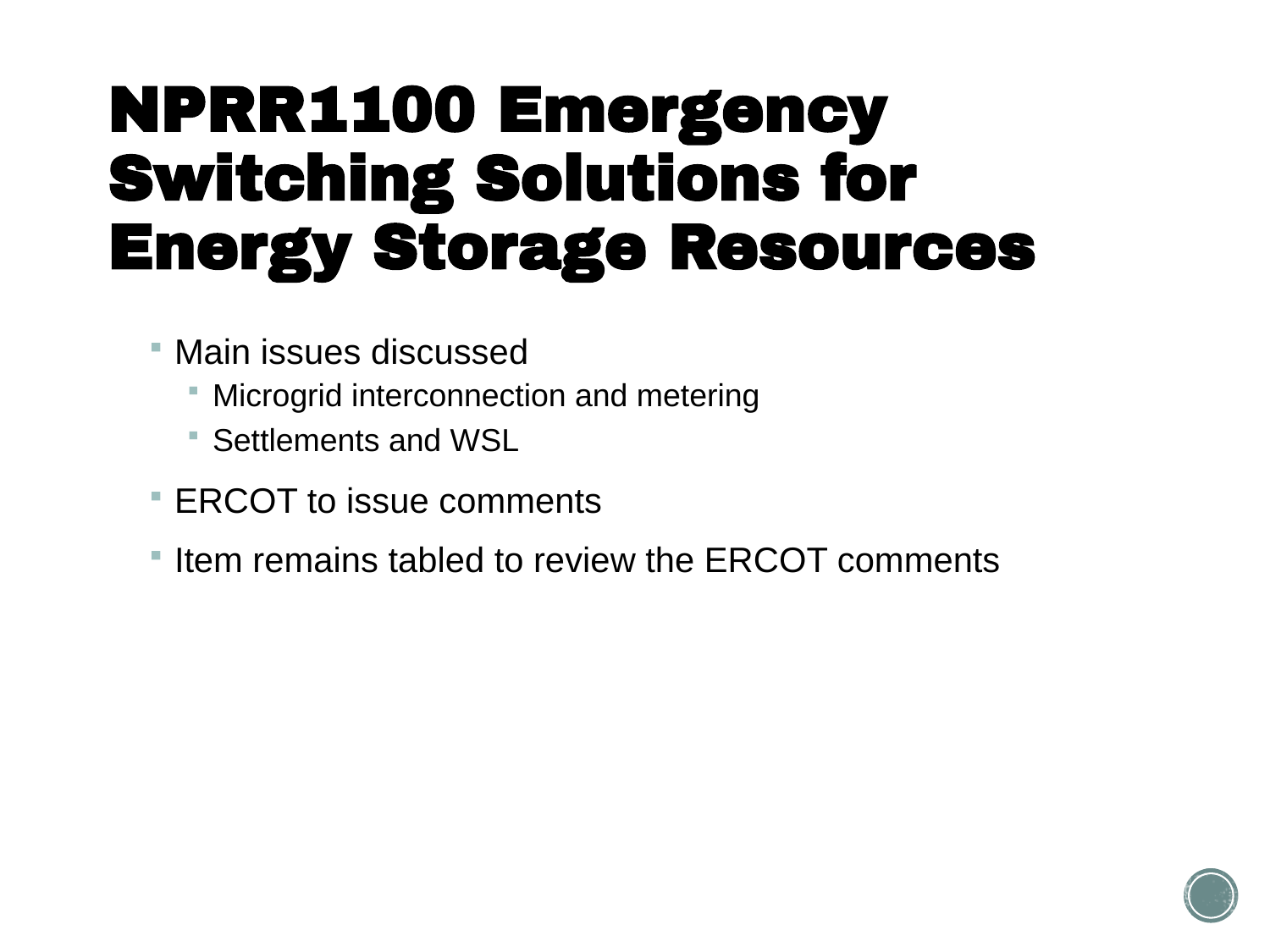

# NPRR1100 Emergency Switching Solutions for Energy Storage Resources
Main issues discussed
Microgrid interconnection and metering
Settlements and WSL
ERCOT to issue comments
Item remains tabled to review the ERCOT comments